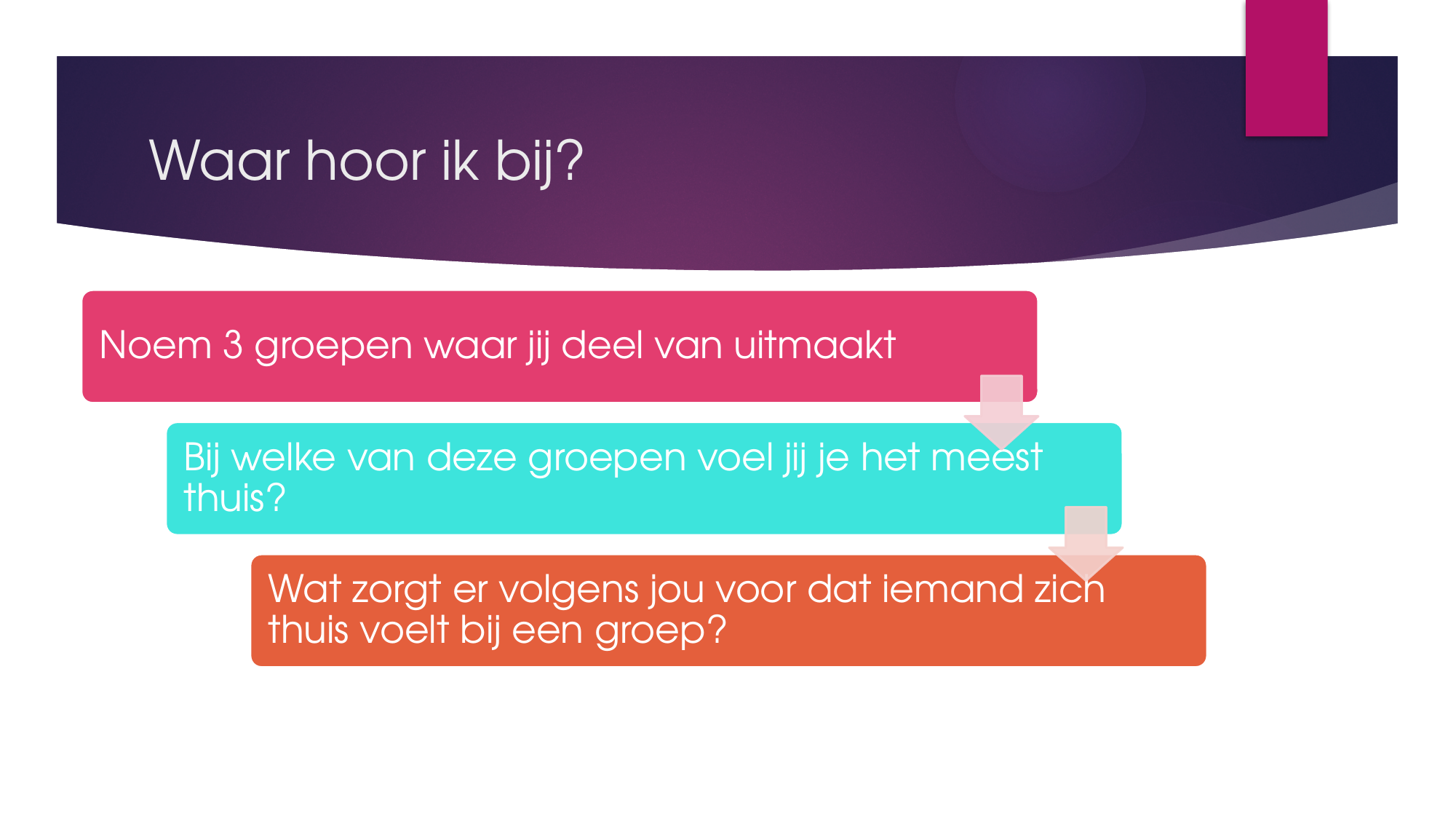

# Waar hoor ik bij?
Noem 3 groepen waar jij deel van uitmaakt
Bij welke van deze groepen voel jij je het meest thuis?
Wat zorgt er volgens jou voor dat iemand zich thuis voelt bij een groep?